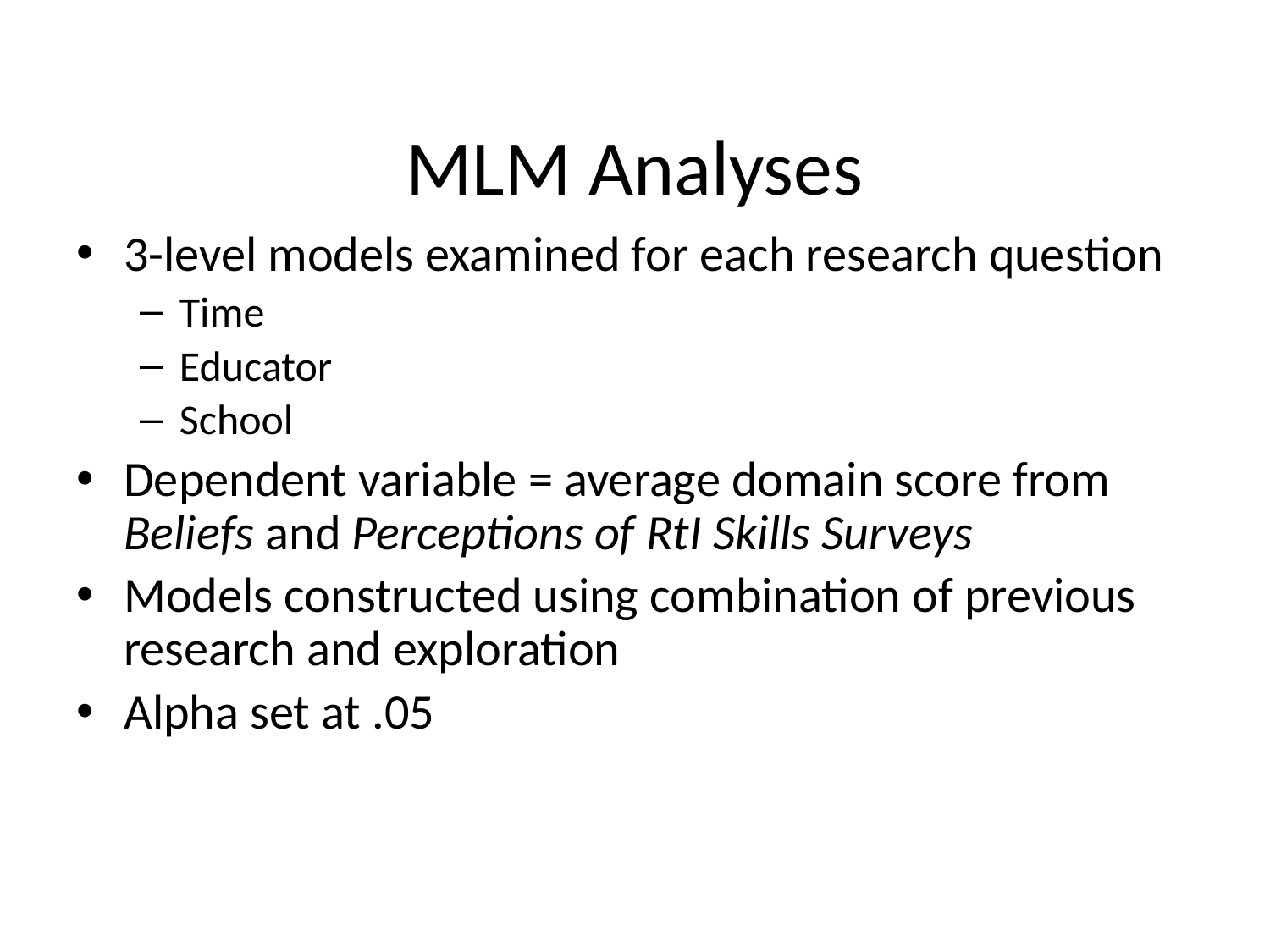

# MLM Analyses
3-level models examined for each research question
Time
Educator
School
Dependent variable = average domain score from Beliefs and Perceptions of RtI Skills Surveys
Models constructed using combination of previous research and exploration
Alpha set at .05